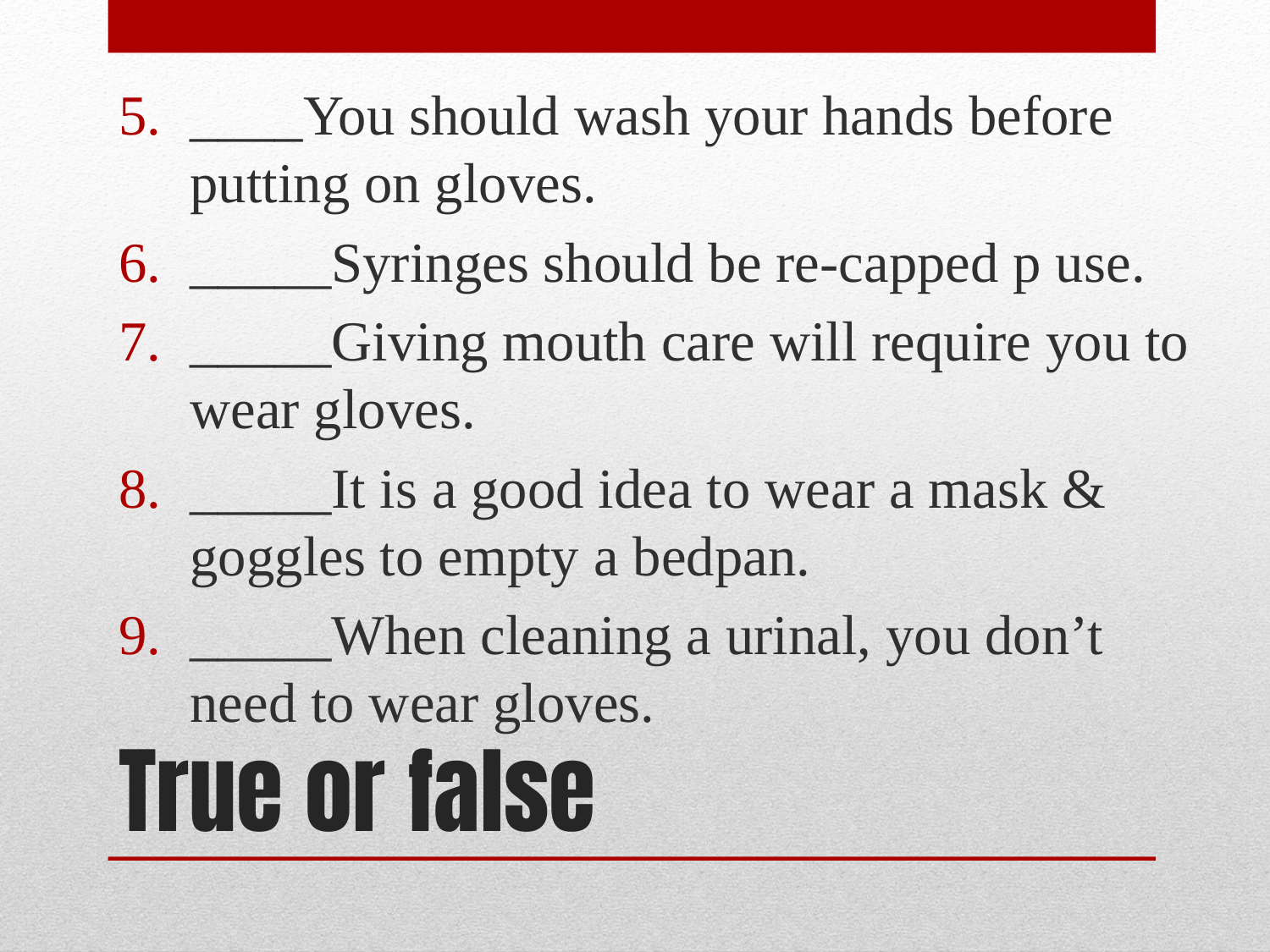

____You should wash your hands before putting on gloves.
_____Syringes should be re-capped p use.
_____Giving mouth care will require you to wear gloves.
_____It is a good idea to wear a mask & goggles to empty a bedpan.
_____When cleaning a urinal, you don’t need to wear gloves.
# True or false